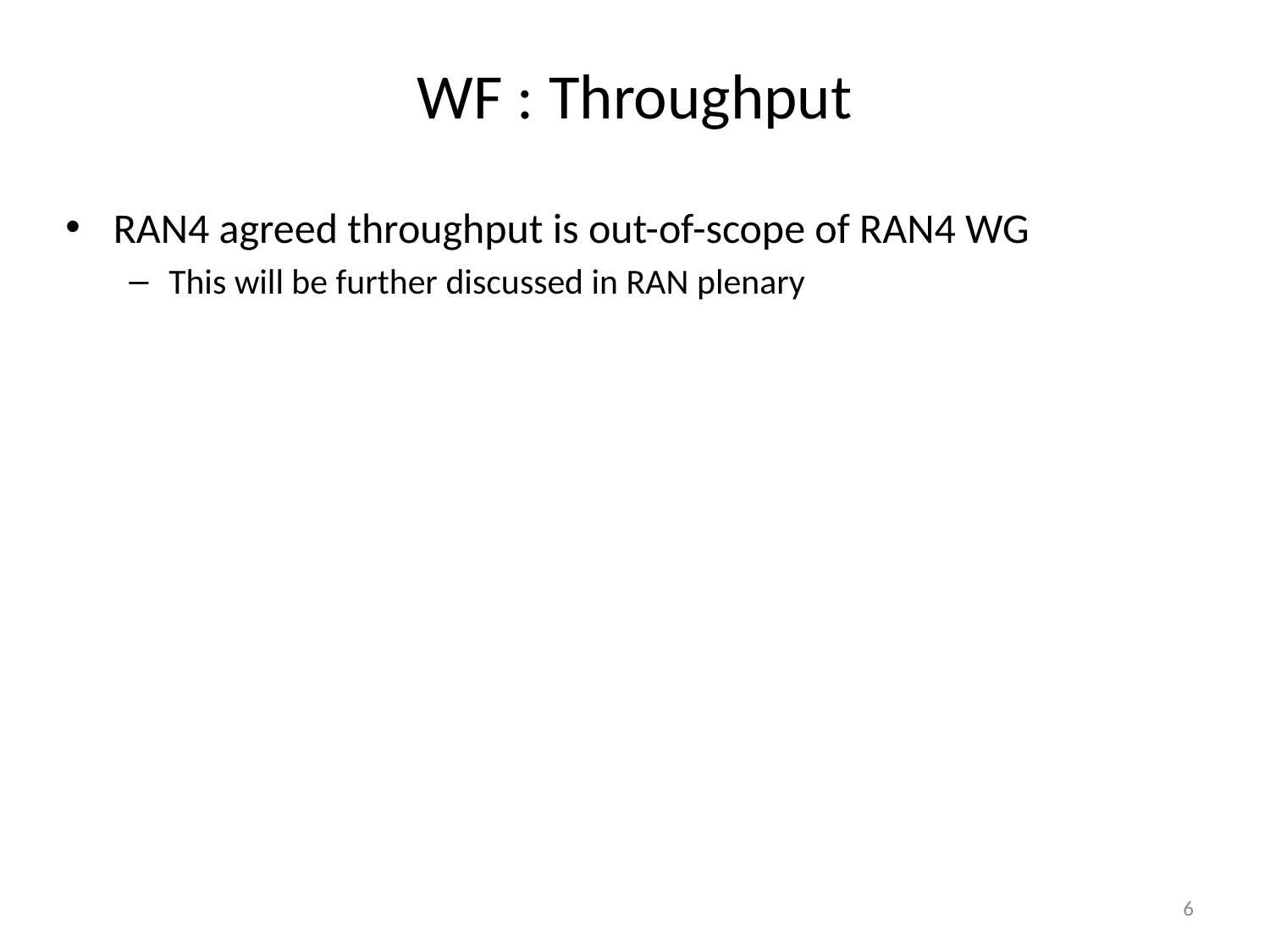

# WF : Throughput

RAN4 agreed throughput is out-of-scope of RAN4 WG
This will be further discussed in RAN plenary
6